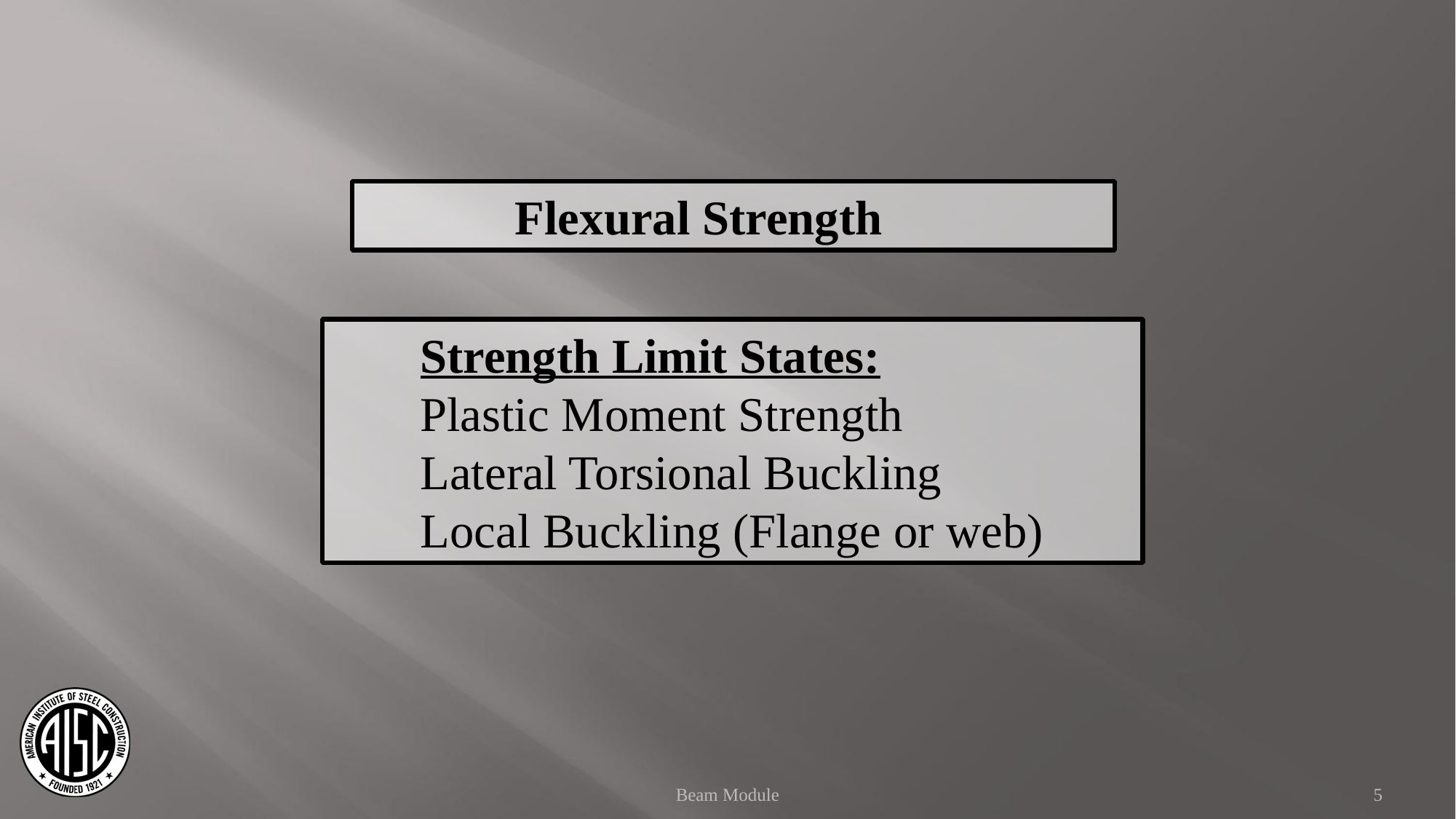

Flexural Strength
Strength Limit States:
Plastic Moment Strength
Lateral Torsional Buckling
Local Buckling (Flange or web)
Beam Module
5